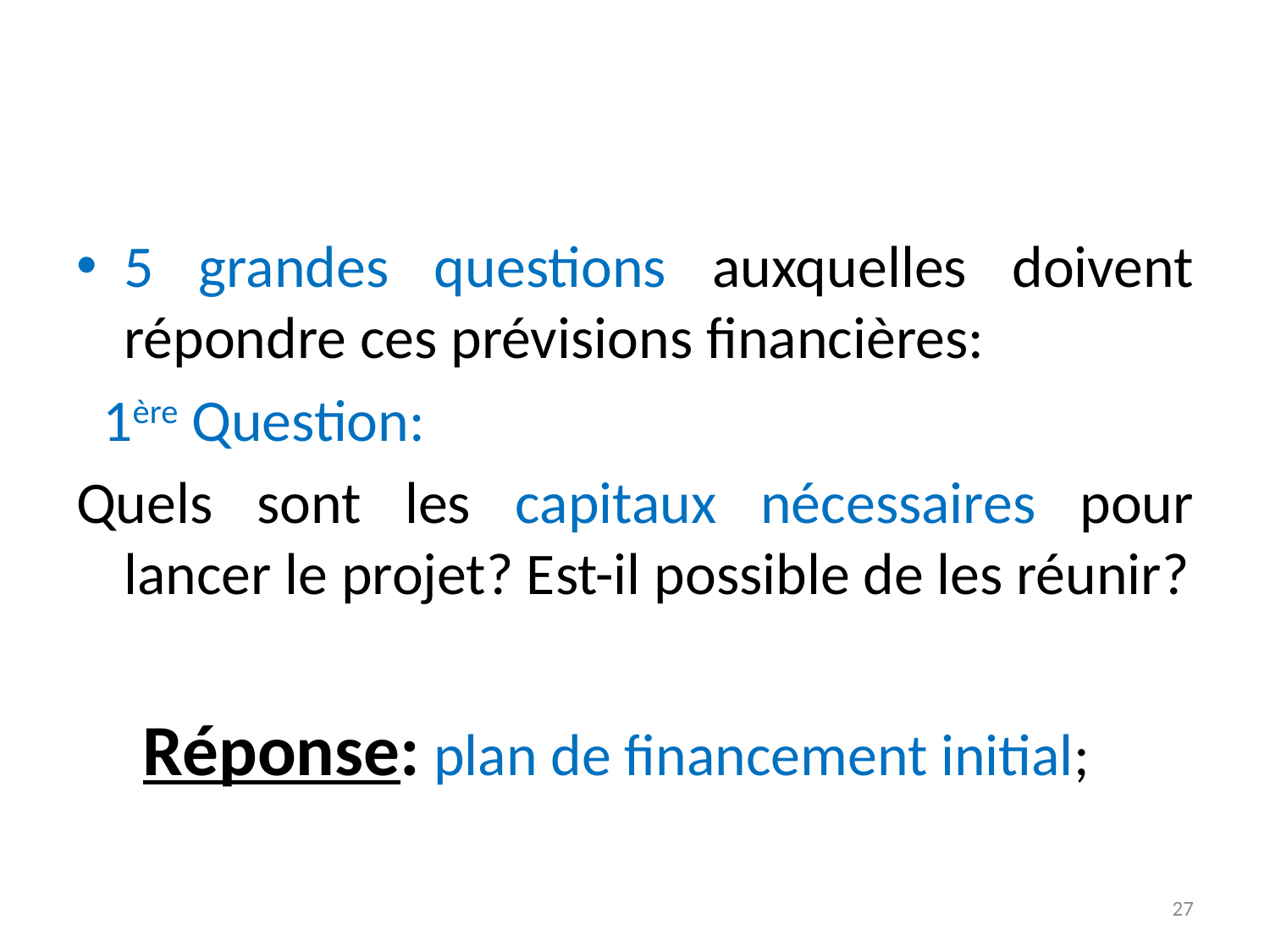

5 grandes questions auxquelles doivent répondre ces prévisions financières:
  1ère Question:
Quels sont les capitaux nécessaires pour lancer le projet? Est-il possible de les réunir?

     Réponse: plan de financement initial;

27